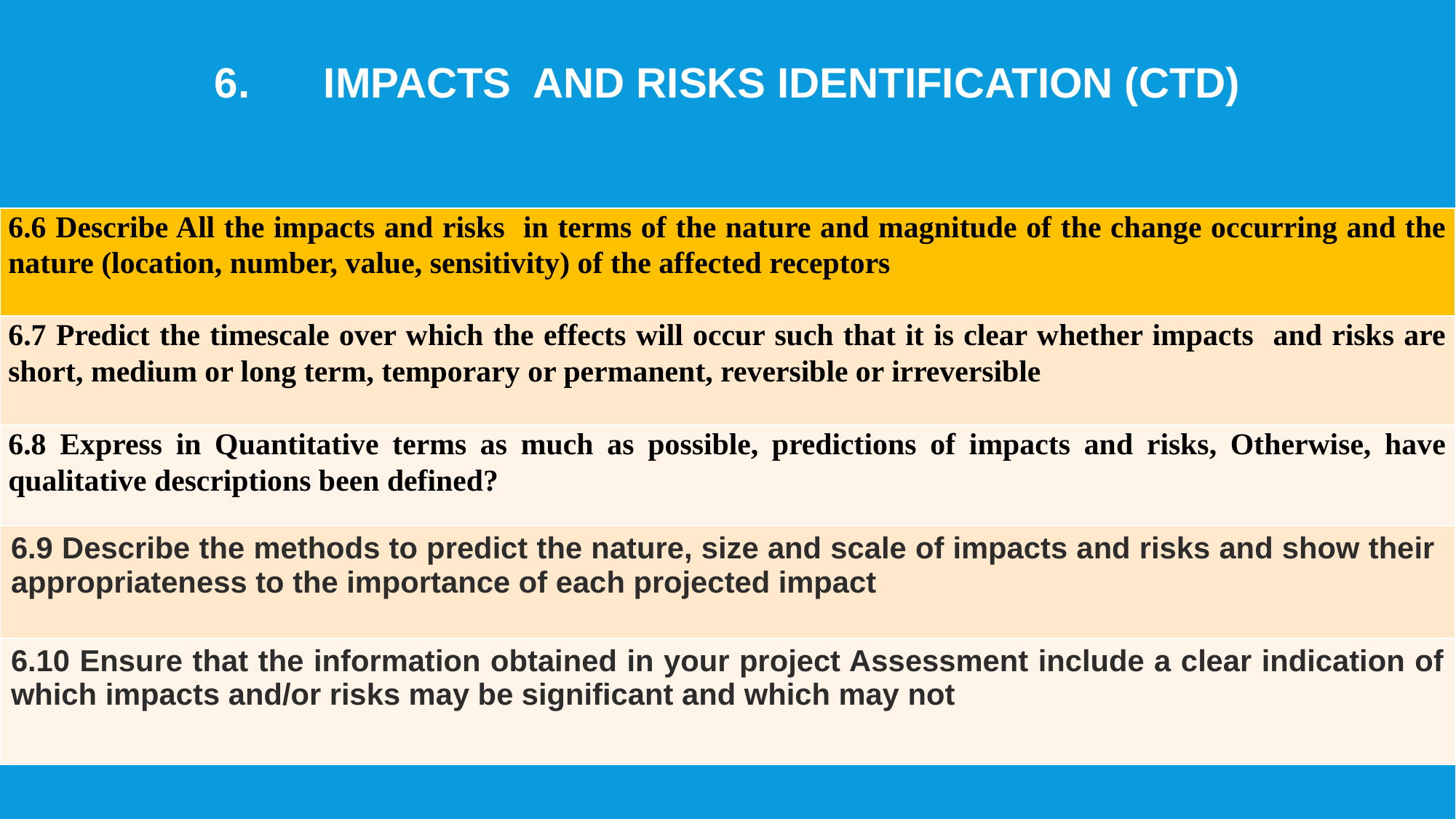

6.	IMPACTS  and RISKS IDENTIFICATION (ctd)
| 6.6 Describe All the impacts and risks in terms of the nature and magnitude of the change occurring and the nature (location, number, value, sensitivity) of the affected receptors |
| --- |
| 6.7 Predict the timescale over which the effects will occur such that it is clear whether impacts and risks are short, medium or long term, temporary or permanent, reversible or irreversible |
| 6.8 Express in Quantitative terms as much as possible, predictions of impacts and risks, Otherwise, have qualitative descriptions been defined? |
| 6.9 Describe the methods to predict the nature, size and scale of impacts and risks and show their appropriateness to the importance of each projected impact |
| 6.10 Ensure that the information obtained in your project Assessment include a clear indication of which impacts and/or risks may be significant and which may not |